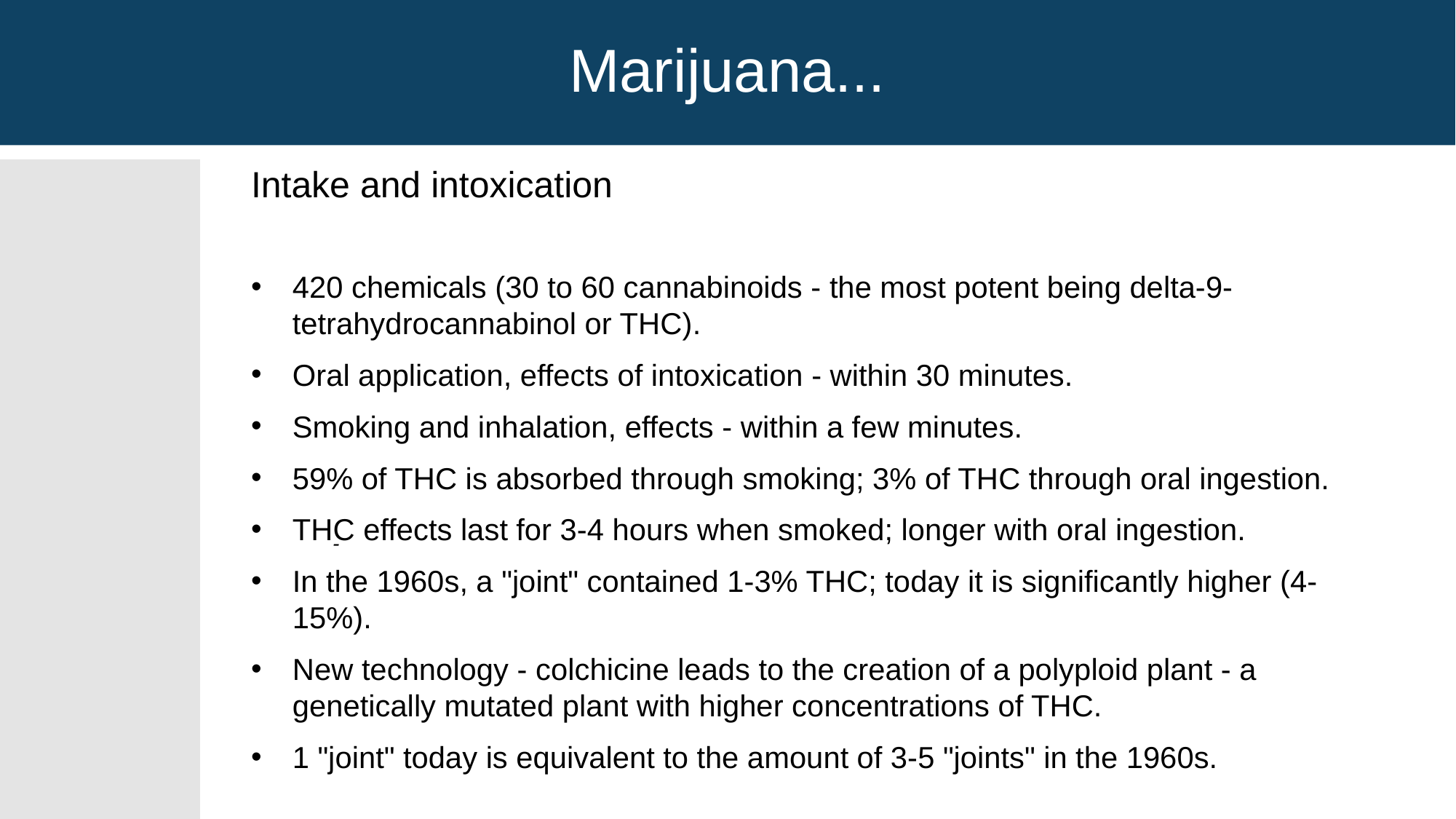

# Marijuana...
Intake and intoxication

420 chemicals (30 to 60 cannabinoids - the most potent being delta-9-tetrahydrocannabinol or THC).
Oral application, effects of intoxication - within 30 minutes.
Smoking and inhalation, effects - within a few minutes.
59% of THC is absorbed through smoking; 3% of THC through oral ingestion.
THC effects last for 3-4 hours when smoked; longer with oral ingestion.
In the 1960s, a "joint" contained 1-3% THC; today it is significantly higher (4-15%).
New technology - colchicine leads to the creation of a polyploid plant - a genetically mutated plant with higher concentrations of THC.
1 "joint" today is equivalent to the amount of 3-5 "joints" in the 1960s.

-